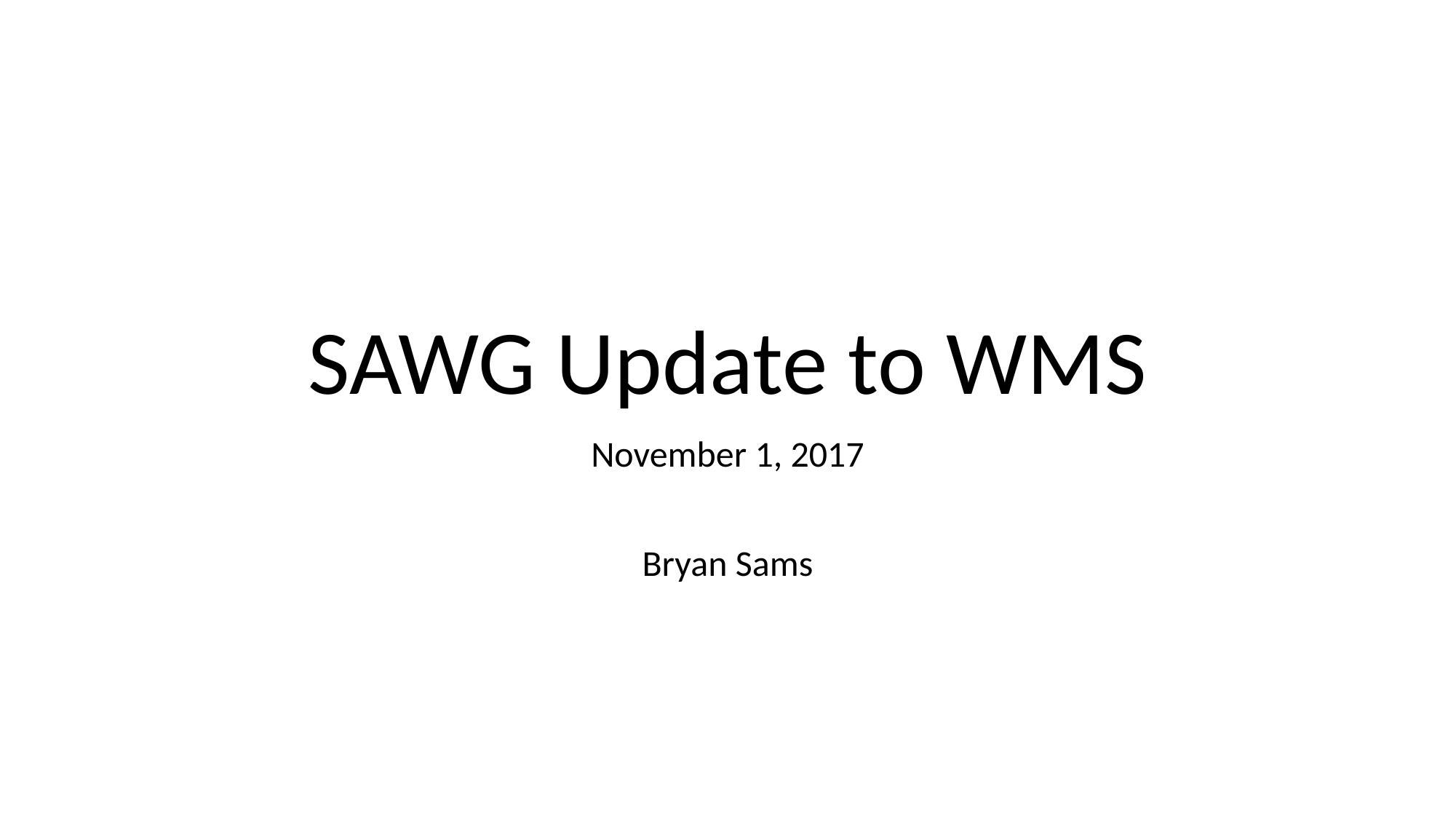

# SAWG Update to WMS
November 1, 2017

Bryan Sams